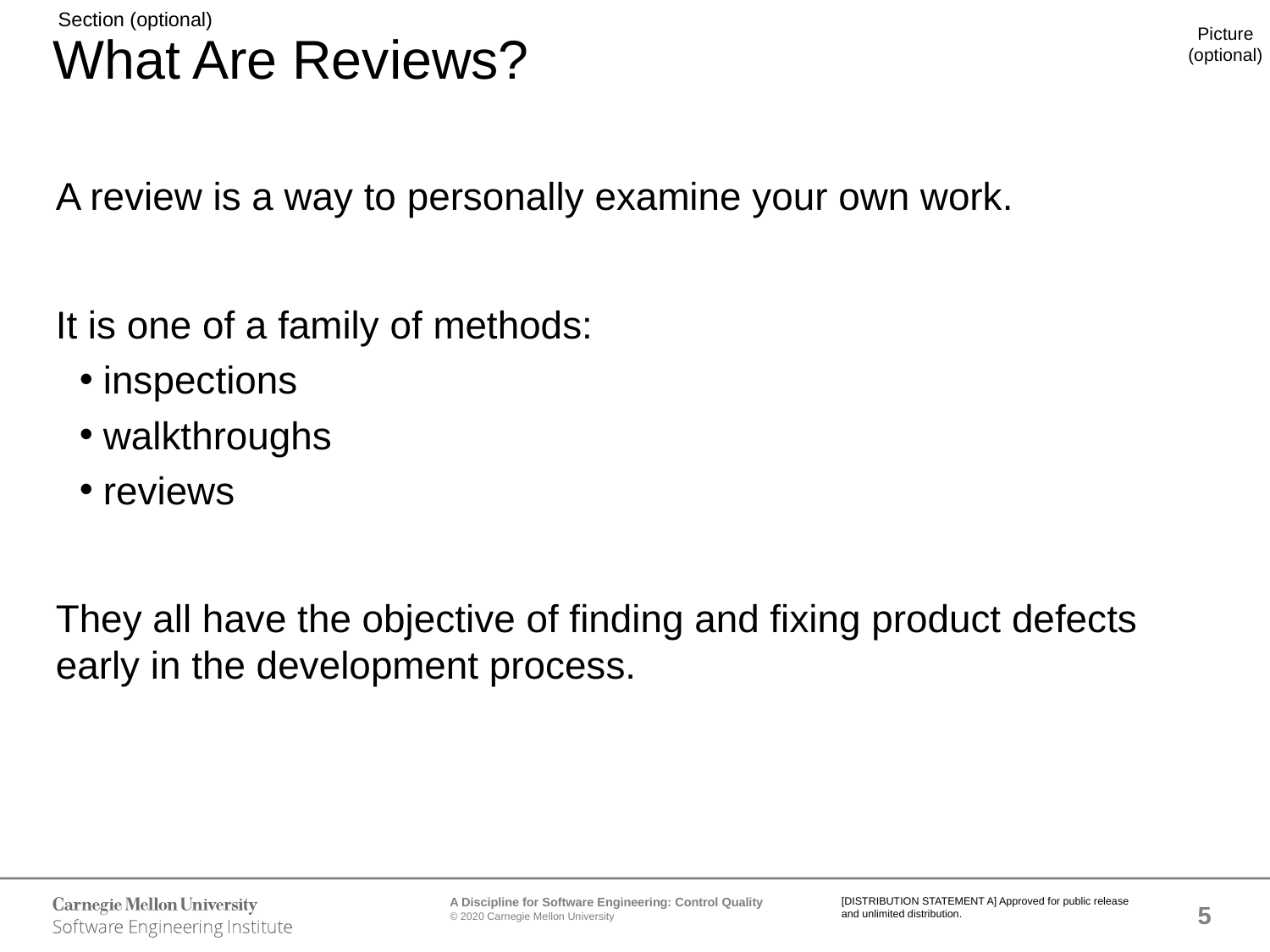

# What Are Reviews?
A review is a way to personally examine your own work.

It is one of a family of methods:
inspections
walkthroughs
reviews

They all have the objective of finding and fixing product defects early in the development process.